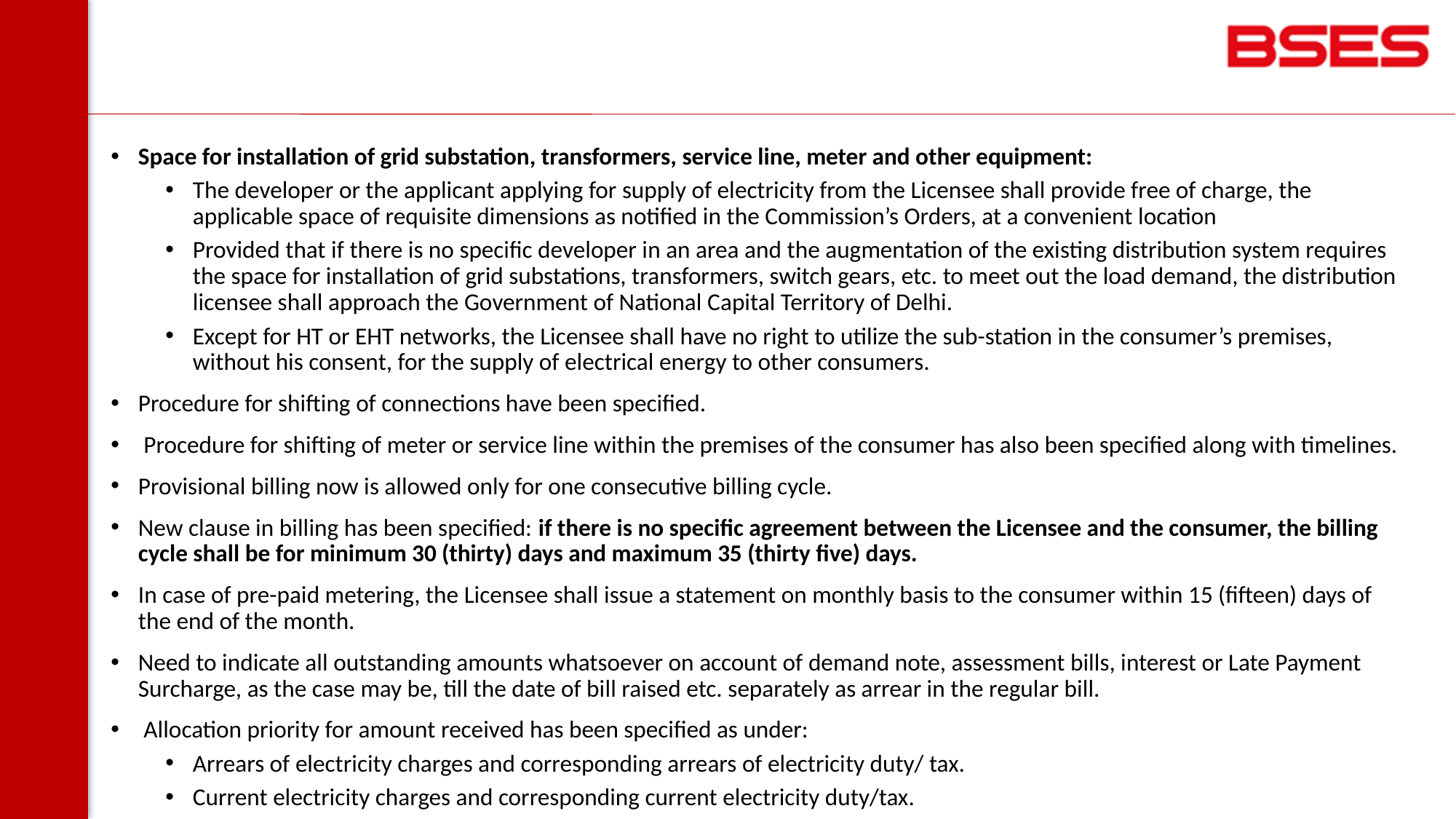

Space for installation of grid substation, transformers, service line, meter and other equipment:
The developer or the applicant applying for supply of electricity from the Licensee shall provide free of charge, the applicable space of requisite dimensions as notified in the Commission’s Orders, at a convenient location
Provided that if there is no specific developer in an area and the augmentation of the existing distribution system requires the space for installation of grid substations, transformers, switch gears, etc. to meet out the load demand, the distribution licensee shall approach the Government of National Capital Territory of Delhi.
Except for HT or EHT networks, the Licensee shall have no right to utilize the sub-station in the consumer’s premises, without his consent, for the supply of electrical energy to other consumers.
Procedure for shifting of connections have been specified.
 Procedure for shifting of meter or service line within the premises of the consumer has also been specified along with timelines.
Provisional billing now is allowed only for one consecutive billing cycle.
New clause in billing has been specified: if there is no specific agreement between the Licensee and the consumer, the billing cycle shall be for minimum 30 (thirty) days and maximum 35 (thirty five) days.
In case of pre-paid metering, the Licensee shall issue a statement on monthly basis to the consumer within 15 (fifteen) days of the end of the month.
Need to indicate all outstanding amounts whatsoever on account of demand note, assessment bills, interest or Late Payment Surcharge, as the case may be, till the date of bill raised etc. separately as arrear in the regular bill.
 Allocation priority for amount received has been specified as under:
Arrears of electricity charges and corresponding arrears of electricity duty/ tax.
Current electricity charges and corresponding current electricity duty/tax.
Miscellaneous charges.
Late payment surcharge.

In case of voluntary disclosure of tampered meters, assessment to be done only for 6 months. Only one VD per consumers is allowed.
Record for all complaints lodged with the licensee to be retained for 7 years.

Penalty:
Commission to determine on case-to-case basis.
The penalty paid by the Licensee shall not be allowed to be recovered in the Annual Revenue Requirement (ARR) of the Licensee.

 The procedure for claiming of compensation has been specified in detail.

Detailed reporting requirements have been specified for the licensee wherein monthly and quarterly reports to be submitted to the Commission highlighting